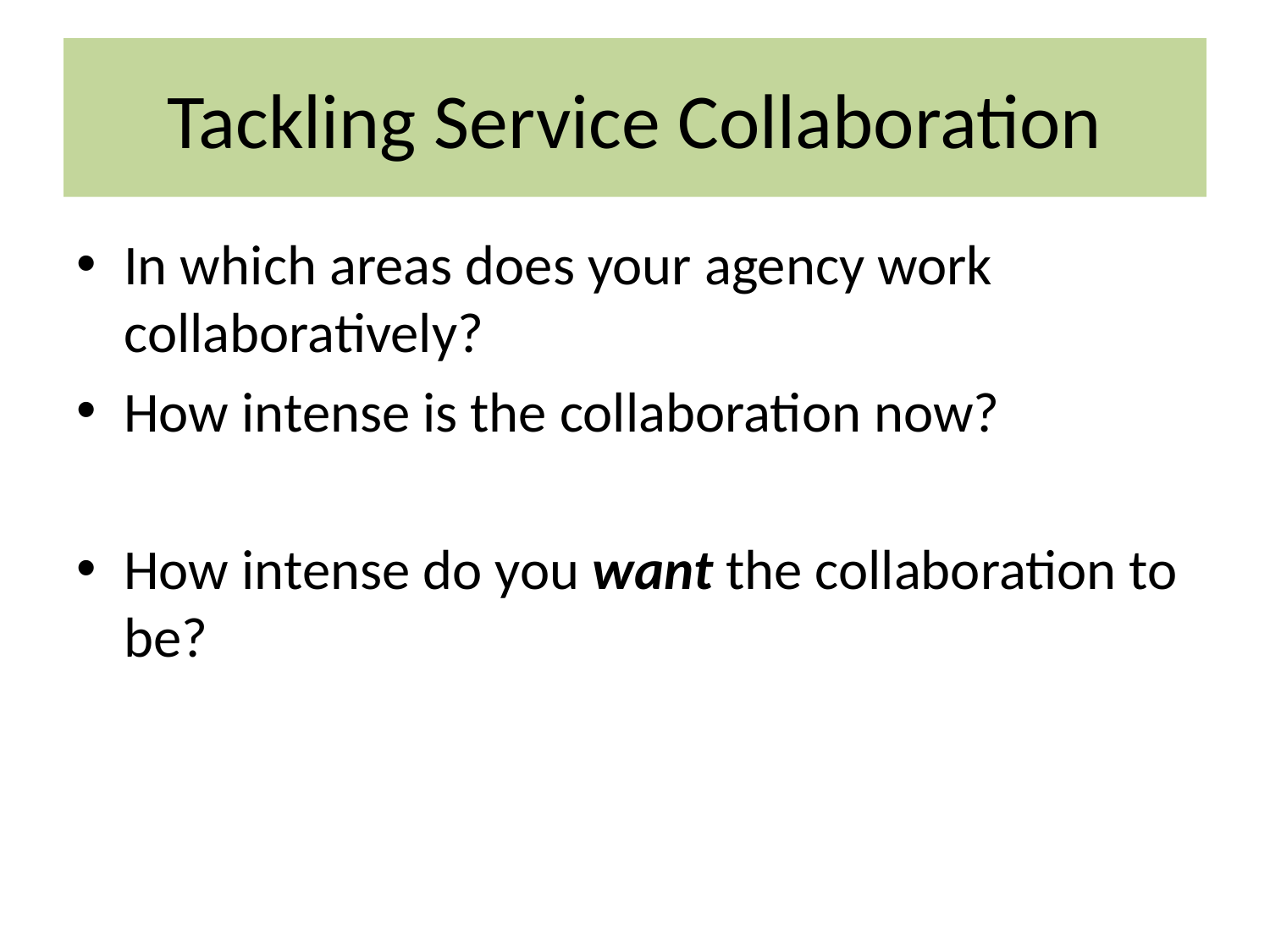

# Tackling Service Collaboration
In which areas does your agency work collaboratively?
How intense is the collaboration now?

How intense do you want the collaboration to be?